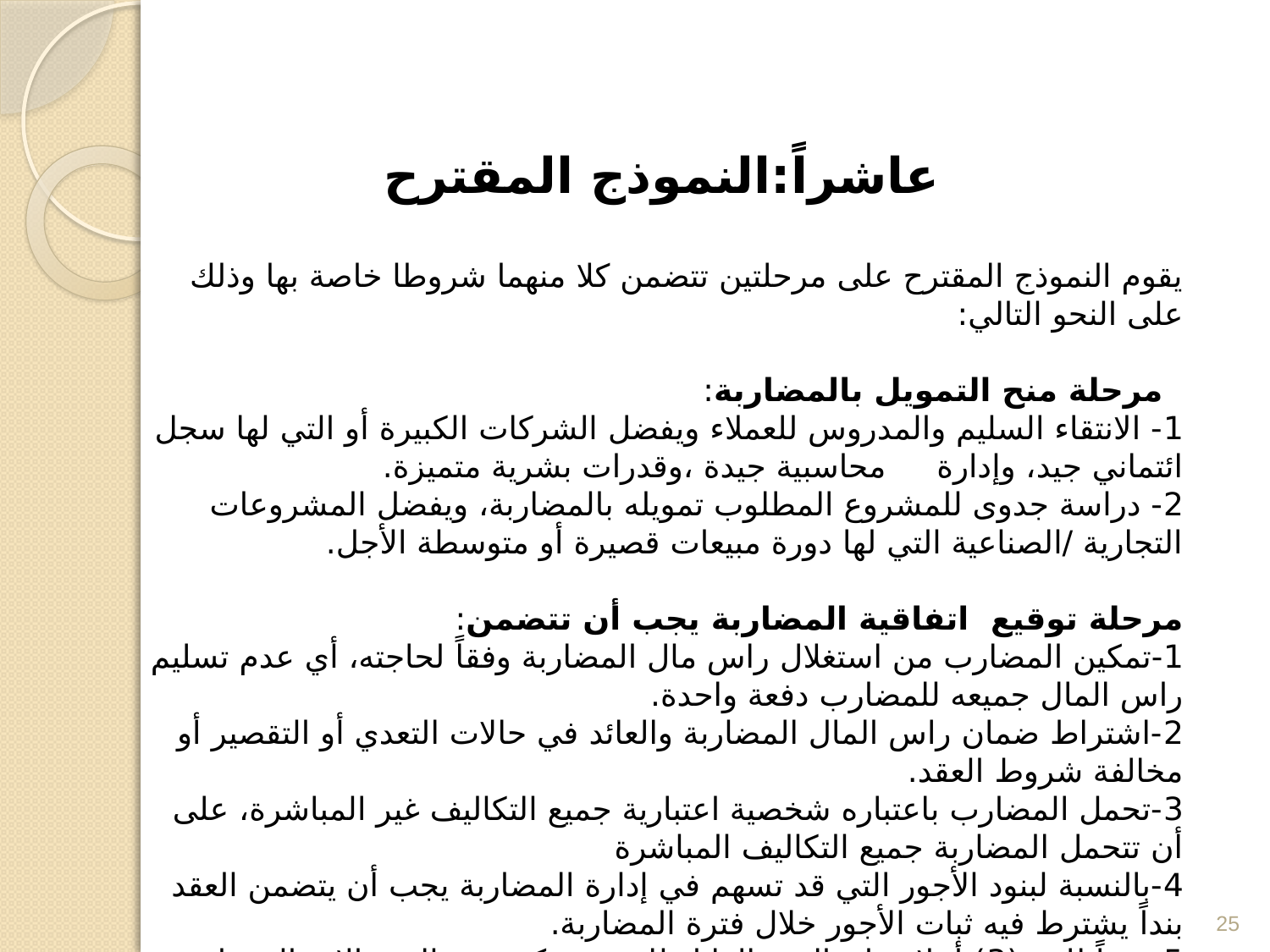

عاشراً:النموذج المقترح

يقوم النموذج المقترح على مرحلتين تتضمن كلا منهما شروطا خاصة بها وذلك على النحو التالي:

  مرحلة منح التمويل بالمضاربة:
1- الانتقاء السليم والمدروس للعملاء ويفضل الشركات الكبيرة أو التي لها سجل ائتماني جيد، وإدارة     محاسبية جيدة ،وقدرات بشرية متميزة.
2- دراسة جدوى للمشروع المطلوب تمويله بالمضاربة، ويفضل المشروعات التجارية /الصناعية التي لها دورة مبيعات قصيرة أو متوسطة الأجل.
مرحلة توقيع  اتفاقية المضاربة يجب أن تتضمن:
1-تمكين المضارب من استغلال راس مال المضاربة وفقاً لحاجته، أي عدم تسليم راس المال جميعه للمضارب دفعة واحدة.
2-اشتراط ضمان راس المال المضاربة والعائد في حالات التعدي أو التقصير أو مخالفة شروط العقد.
3-تحمل المضارب باعتباره شخصية اعتبارية جميع التكاليف غير المباشرة، على أن تتحمل المضاربة جميع التكاليف المباشرة
4-بالنسبة لبنود الأجور التي قد تسهم في إدارة المضاربة يجب أن يتضمن العقد بنداً يشترط فيه ثبات الأجور خلال فترة المضاربة.
5-وفقاً للبند (3) أعلاه فإن الربح القابل للقسمة يكون هو الربح الإجمالي وليس صافي الربح
	أي : الربح الإجمالي = الإيرادات – النفقات المباشرة
25